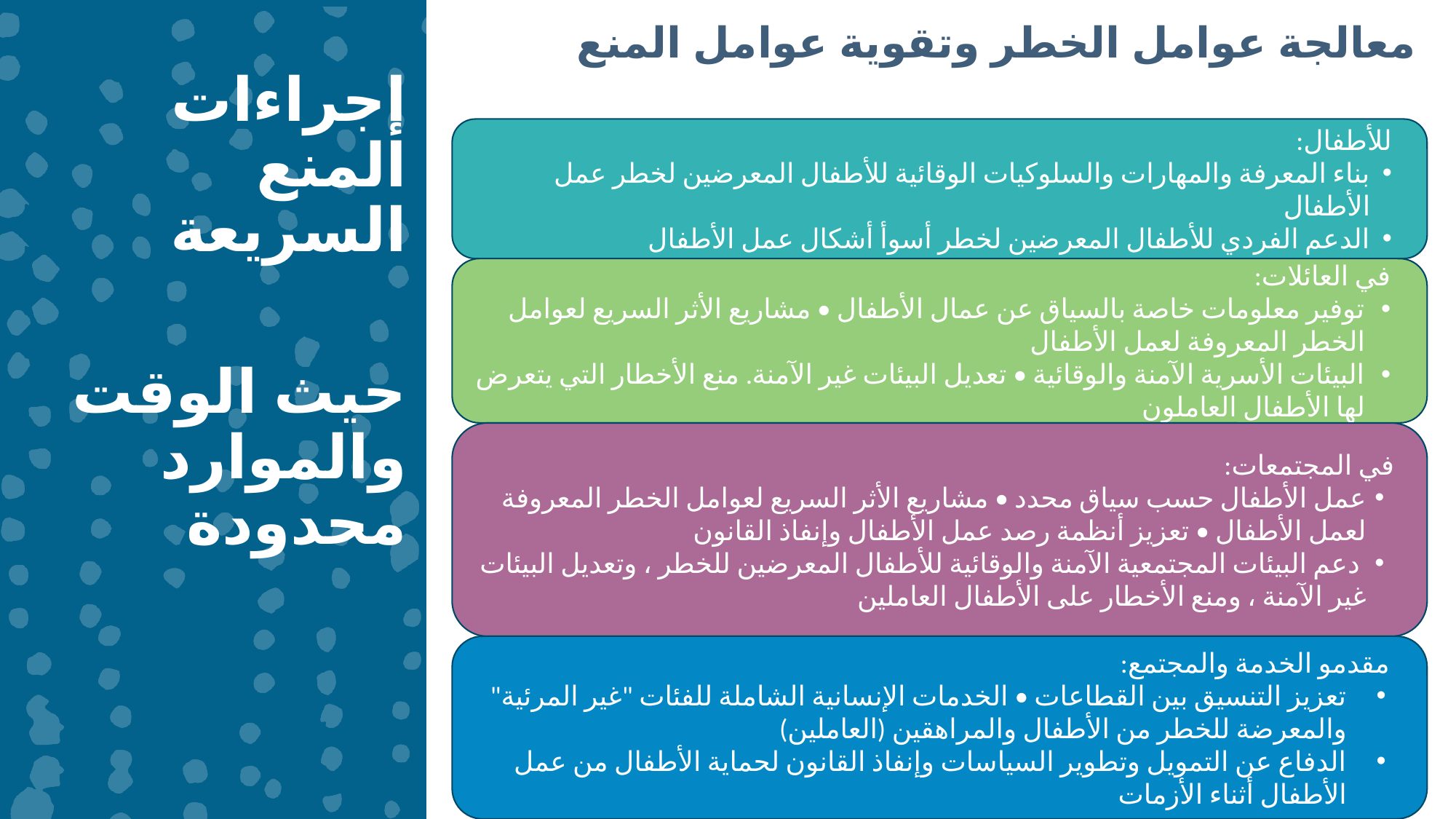

معالجة عوامل الخطر وتقوية عوامل المنع

إجراءات المنع السريعة

حيث الوقت والموارد محدودة
للأطفال:
بناء المعرفة والمهارات والسلوكيات الوقائية للأطفال المعرضين لخطر عمل الأطفال
الدعم الفردي للأطفال المعرضين لخطر أسوأ أشكال عمل الأطفال
في العائلات:
توفير معلومات خاصة بالسياق عن عمال الأطفال • مشاريع الأثر السريع لعوامل الخطر المعروفة لعمل الأطفال
البيئات الأسرية الآمنة والوقائية • تعديل البيئات غير الآمنة. منع الأخطار التي يتعرض لها الأطفال العاملون
في المجتمعات:
عمل الأطفال حسب سياق محدد • مشاريع الأثر السريع لعوامل الخطر المعروفة لعمل الأطفال • تعزيز أنظمة رصد عمل الأطفال وإنفاذ القانون
 دعم البيئات المجتمعية الآمنة والوقائية للأطفال المعرضين للخطر ، وتعديل البيئات غير الآمنة ، ومنع الأخطار على الأطفال العاملين
مقدمو الخدمة والمجتمع:
تعزيز التنسيق بين القطاعات • الخدمات الإنسانية الشاملة للفئات "غير المرئية" والمعرضة للخطر من الأطفال والمراهقين (العاملين)
الدفاع عن التمويل وتطوير السياسات وإنفاذ القانون لحماية الأطفال من عمل الأطفال أثناء الأزمات